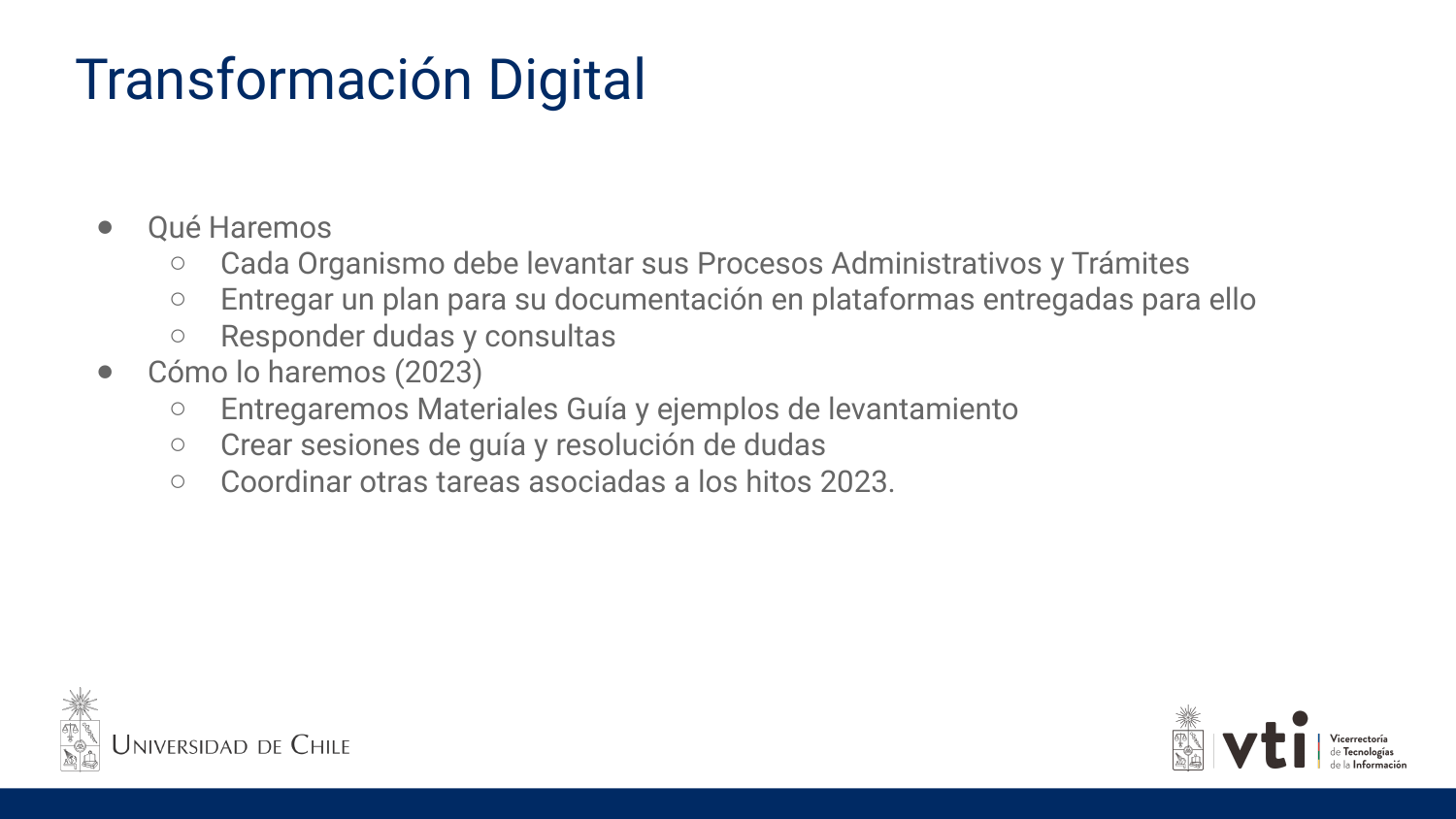

# Transformación Digital
Qué Haremos
Cada Organismo debe levantar sus Procesos Administrativos y Trámites
Entregar un plan para su documentación en plataformas entregadas para ello
Responder dudas y consultas
Cómo lo haremos (2023)
Entregaremos Materiales Guía y ejemplos de levantamiento
Crear sesiones de guía y resolución de dudas
Coordinar otras tareas asociadas a los hitos 2023.